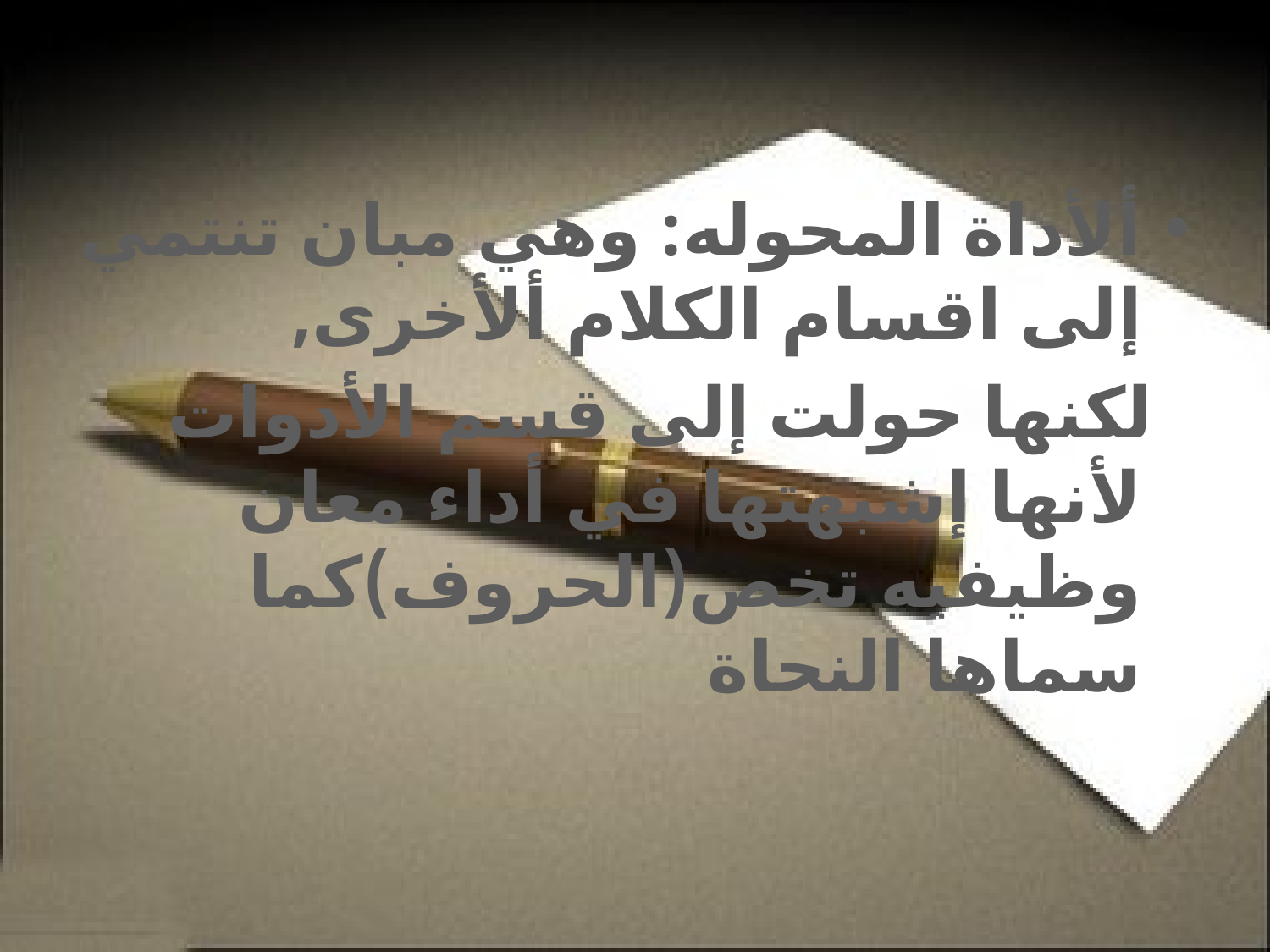

ألأداة المحوله: وهي مبان تنتمي إلى اقسام الكلام ألأخرى,
  لكنها حولت إلى قسم الأدوات لأنها إشبهتها في أداء معان وظيفيه تخص(الحروف)كما سماها النحاة